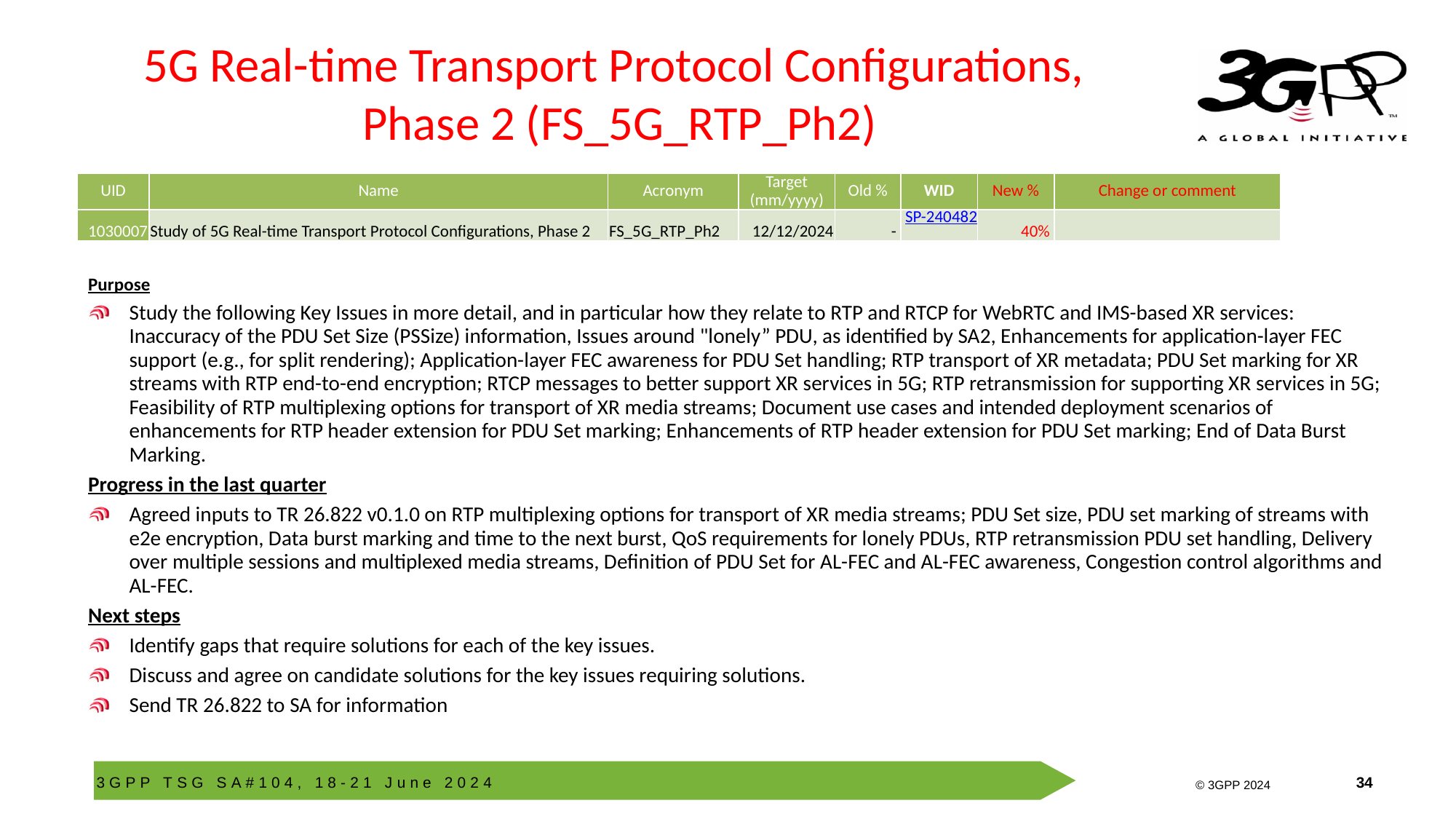

# 5G Real-time Transport Protocol Configurations, Phase 2 (FS_5G_RTP_Ph2)
| UID | Name | Acronym | Target (mm/yyyy) | Old % | WID | New % | Change or comment |
| --- | --- | --- | --- | --- | --- | --- | --- |
| 1030007 | Study of 5G Real-time Transport Protocol Configurations, Phase 2 | FS\_5G\_RTP\_Ph2 | 12/12/2024 | - | SP-240482 | 40% |  |
Purpose
Study the following Key Issues in more detail, and in particular how they relate to RTP and RTCP for WebRTC and IMS-based XR services: Inaccuracy of the PDU Set Size (PSSize) information, Issues around "lonely” PDU, as identified by SA2, Enhancements for application-layer FEC support (e.g., for split rendering); Application-layer FEC awareness for PDU Set handling; RTP transport of XR metadata; PDU Set marking for XR streams with RTP end-to-end encryption; RTCP messages to better support XR services in 5G; RTP retransmission for supporting XR services in 5G; Feasibility of RTP multiplexing options for transport of XR media streams; Document use cases and intended deployment scenarios of enhancements for RTP header extension for PDU Set marking; Enhancements of RTP header extension for PDU Set marking; End of Data Burst Marking.
Progress in the last quarter
Agreed inputs to TR 26.822 v0.1.0 on RTP multiplexing options for transport of XR media streams; PDU Set size, PDU set marking of streams with e2e encryption, Data burst marking and time to the next burst, QoS requirements for lonely PDUs, RTP retransmission PDU set handling, Delivery over multiple sessions and multiplexed media streams, Definition of PDU Set for AL-FEC and AL-FEC awareness, Congestion control algorithms and AL-FEC.
Next steps
Identify gaps that require solutions for each of the key issues.
Discuss and agree on candidate solutions for the key issues requiring solutions.
Send TR 26.822 to SA for information